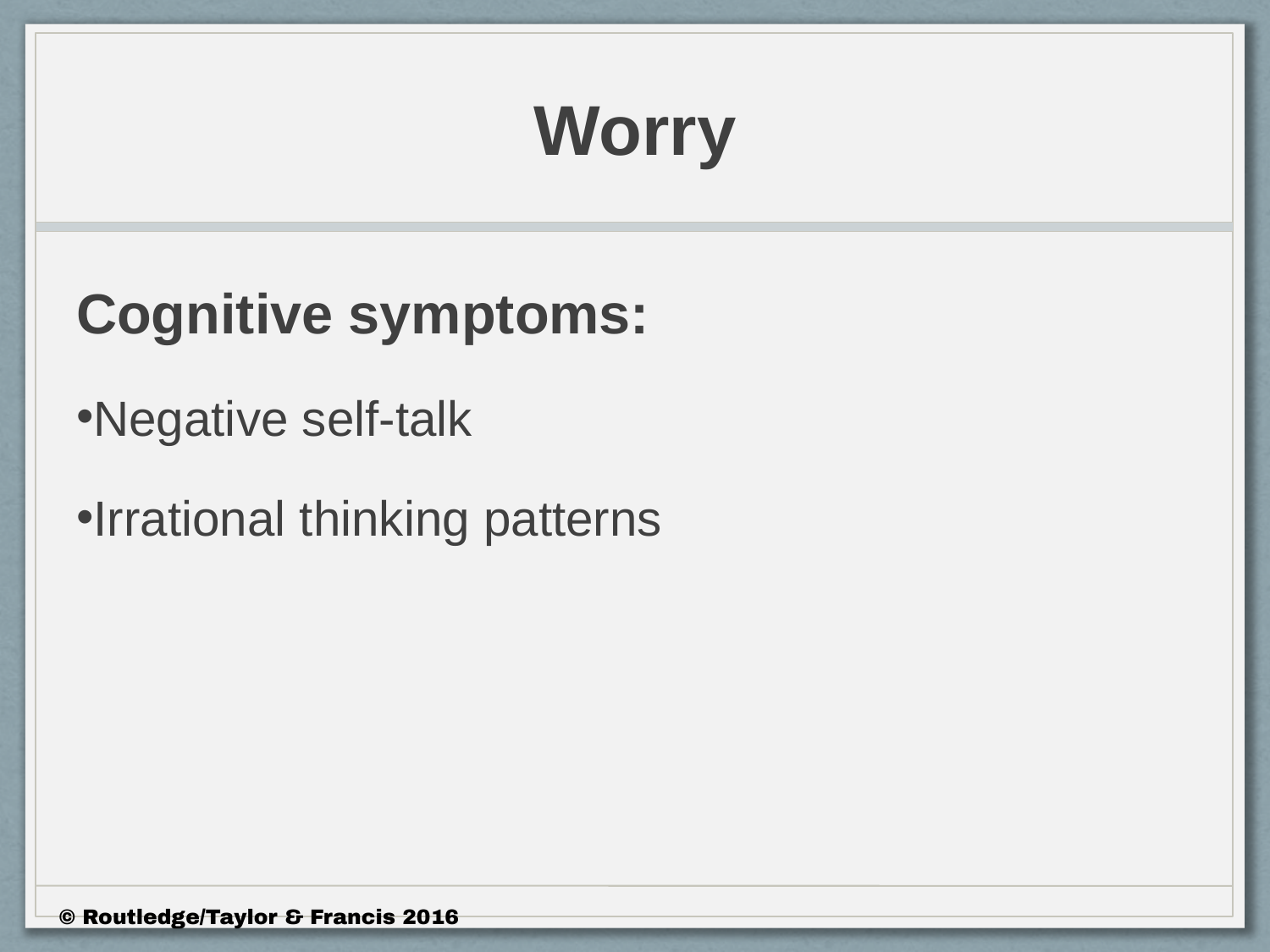

# Worry
Cognitive symptoms:
Negative self-talk
Irrational thinking patterns

© Routledge/Taylor & Francis 2016